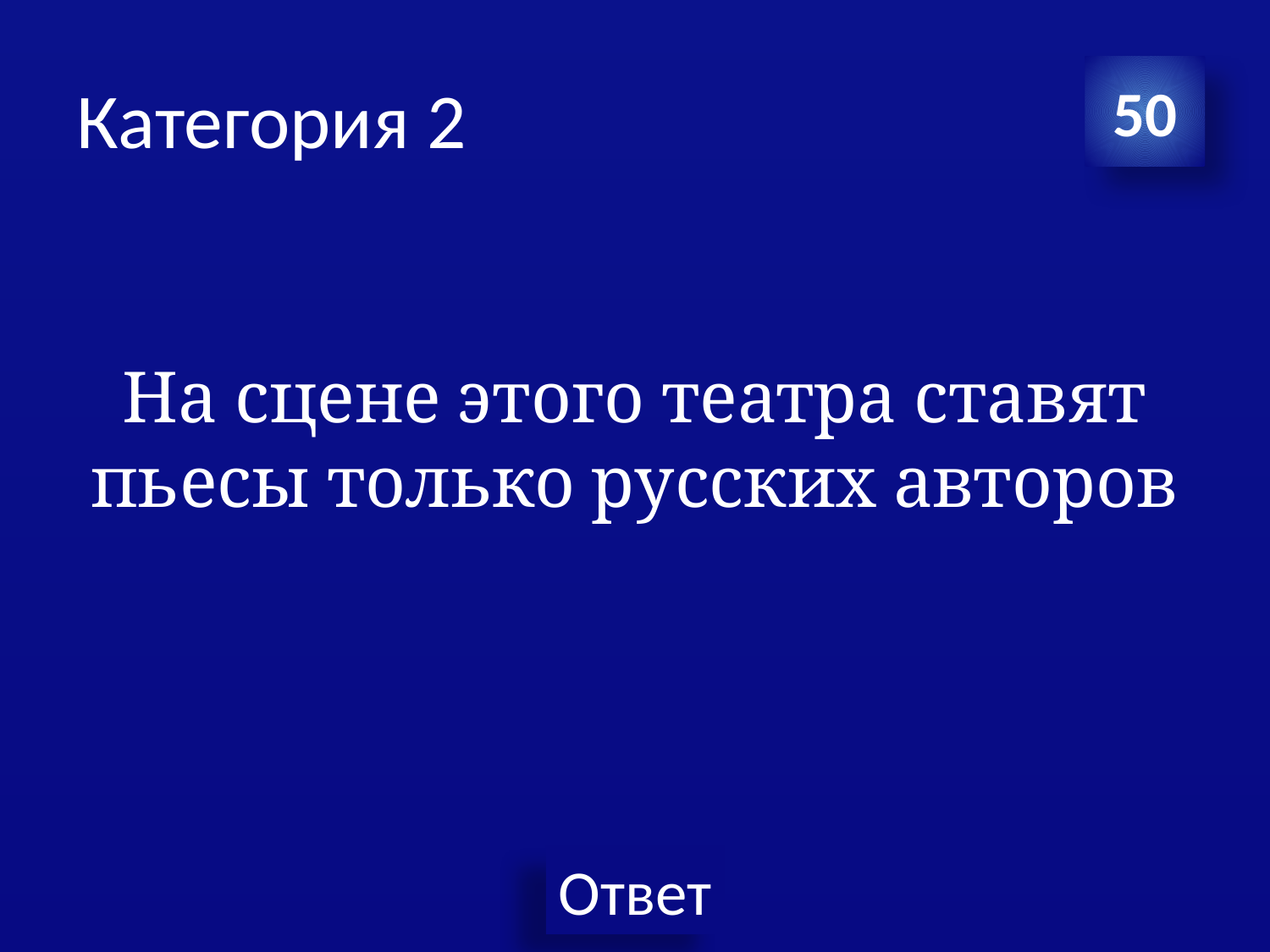

# Категория 2
50
На сцене этого театра ставят пьесы только русских авторов